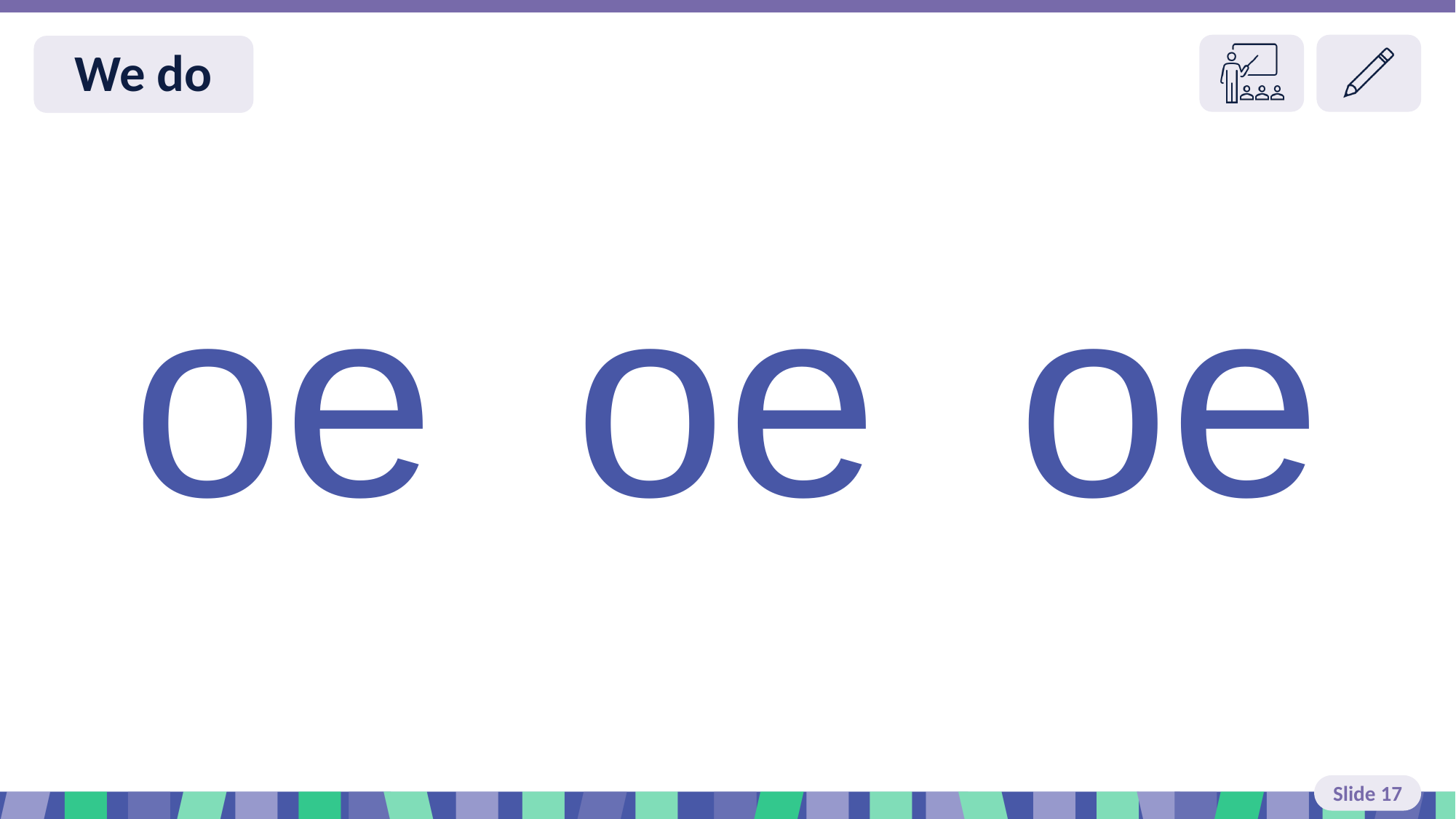

Slide 17 I do
 oe
 oe
 oe